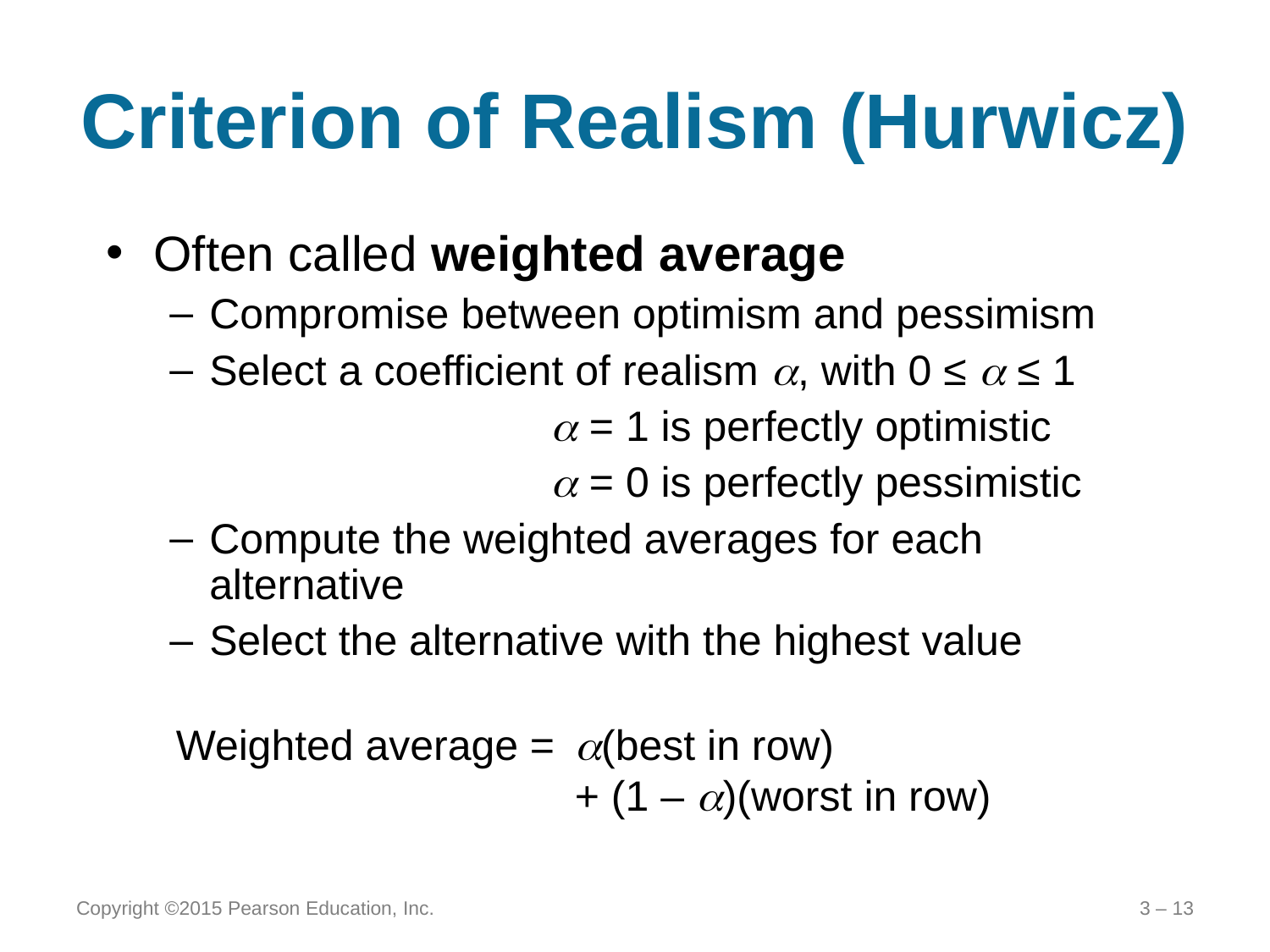

# Criterion of Realism (Hurwicz)
Often called weighted average
Compromise between optimism and pessimism
Select a coefficient of realism α, with 0 ≤ α ≤ 1
			α = 1 is perfectly optimistic
			α = 0 is perfectly pessimistic
Compute the weighted averages for each alternative
Select the alternative with the highest value

Weighted average =	α(best in row)
	+ (1 – α)(worst in row)
Copyright ©2015 Pearson Education, Inc.
3 – 13